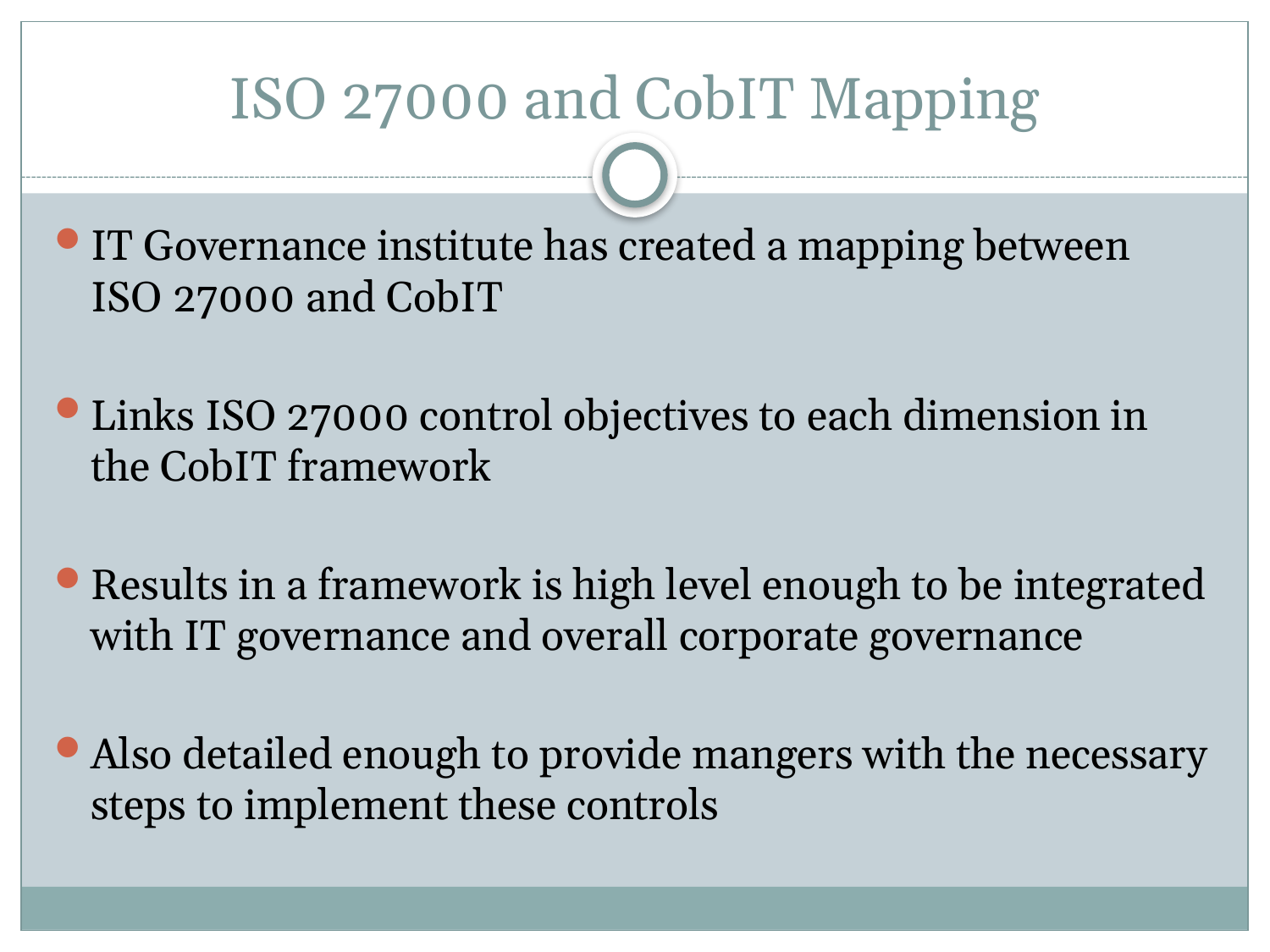

# ISO 27000 and CobIT Mapping
IT Governance institute has created a mapping between ISO 27000 and CobIT

Links ISO 27000 control objectives to each dimension in the CobIT framework

Results in a framework is high level enough to be integrated with IT governance and overall corporate governance

Also detailed enough to provide mangers with the necessary steps to implement these controls